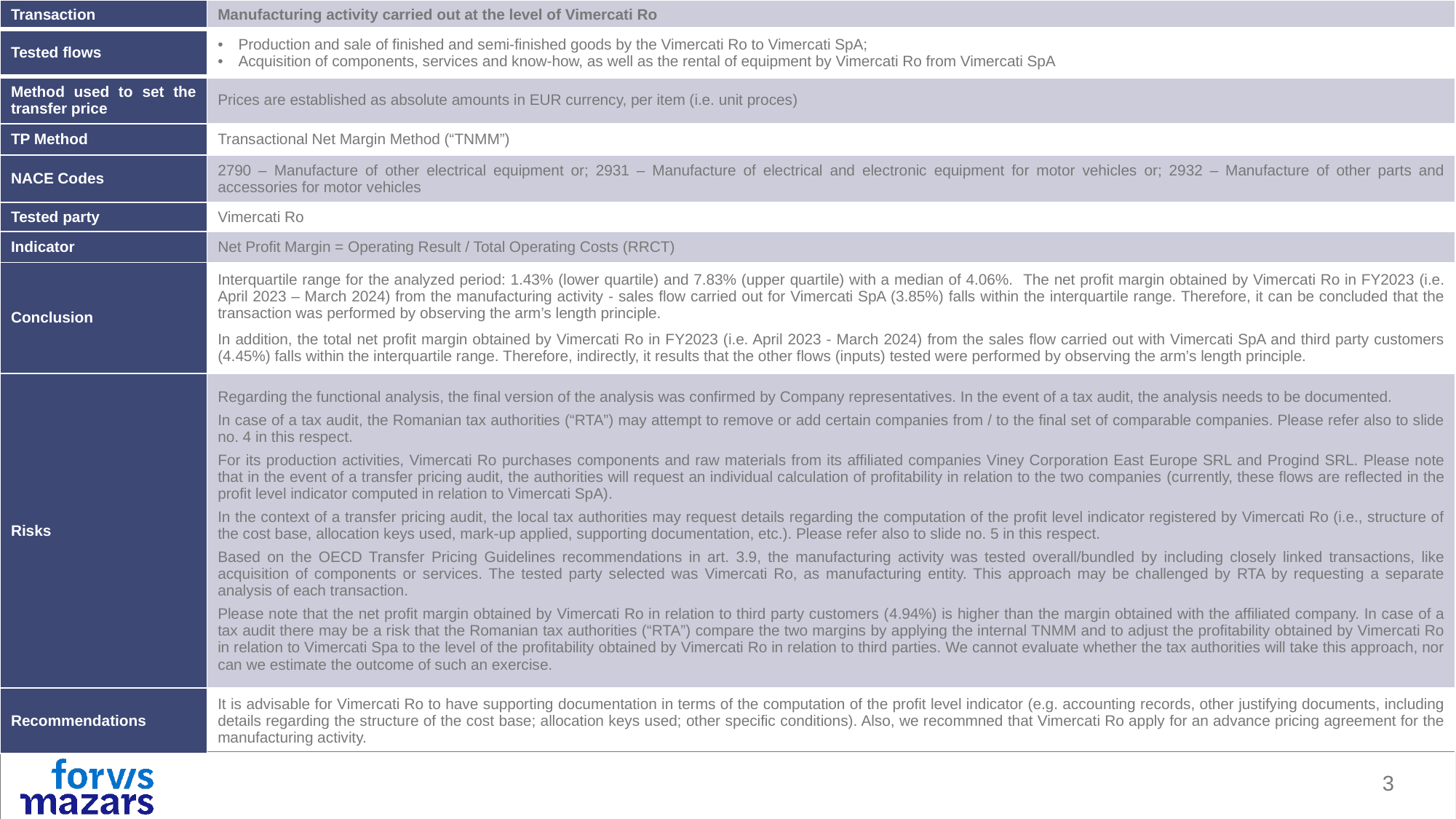

| Transaction | Manufacturing activity carried out at the level of Vimercati Ro |
| --- | --- |
| Tested flows | Production and sale of finished and semi-finished goods by the Vimercati Ro to Vimercati SpA; Acquisition of components, services and know-how, as well as the rental of equipment by Vimercati Ro from Vimercati SpA |
| Method used to set the transfer price | Prices are established as absolute amounts in EUR currency, per item (i.e. unit proces) |
| TP Method | Transactional Net Margin Method (“TNMM”) |
| NACE Codes | 2790 – Manufacture of other electrical equipment or; 2931 – Manufacture of electrical and electronic equipment for motor vehicles or; 2932 – Manufacture of other parts and accessories for motor vehicles |
| Tested party | Vimercati Ro |
| Indicator | Net Profit Margin = Operating Result / Total Operating Costs (RRCT) |
| Conclusion | Interquartile range for the analyzed period: 1.43% (lower quartile) and 7.83% (upper quartile) with a median of 4.06%. The net profit margin obtained by Vimercati Ro in FY2023 (i.e. April 2023 – March 2024) from the manufacturing activity - sales flow carried out for Vimercati SpA (3.85%) falls within the interquartile range. Therefore, it can be concluded that the transaction was performed by observing the arm’s length principle. In addition, the total net profit margin obtained by Vimercati Ro in FY2023 (i.e. April 2023 - March 2024) from the sales flow carried out with Vimercati SpA and third party customers (4.45%) falls within the interquartile range. Therefore, indirectly, it results that the other flows (inputs) tested were performed by observing the arm’s length principle. |
| Risks | Regarding the functional analysis, the final version of the analysis was confirmed by Company representatives. In the event of a tax audit, the analysis needs to be documented. In case of a tax audit, the Romanian tax authorities (“RTA”) may attempt to remove or add certain companies from / to the final set of comparable companies. Please refer also to slide no. 4 in this respect. For its production activities, Vimercati Ro purchases components and raw materials from its affiliated companies Viney Corporation East Europe SRL and Progind SRL. Please note that in the event of a transfer pricing audit, the authorities will request an individual calculation of profitability in relation to the two companies (currently, these flows are reflected in the profit level indicator computed in relation to Vimercati SpA). In the context of a transfer pricing audit, the local tax authorities may request details regarding the computation of the profit level indicator registered by Vimercati Ro (i.e., structure of the cost base, allocation keys used, mark-up applied, supporting documentation, etc.). Please refer also to slide no. 5 in this respect. Based on the OECD Transfer Pricing Guidelines recommendations in art. 3.9, the manufacturing activity was tested overall/bundled by including closely linked transactions, like acquisition of components or services. The tested party selected was Vimercati Ro, as manufacturing entity. This approach may be challenged by RTA by requesting a separate analysis of each transaction. Please note that the net profit margin obtained by Vimercati Ro in relation to third party customers (4.94%) is higher than the margin obtained with the affiliated company. In case of a tax audit there may be a risk that the Romanian tax authorities (“RTA”) compare the two margins by applying the internal TNMM and to adjust the profitability obtained by Vimercati Ro in relation to Vimercati Spa to the level of the profitability obtained by Vimercati Ro in relation to third parties. We cannot evaluate whether the tax authorities will take this approach, nor can we estimate the outcome of such an exercise. |
| Recommendations | It is advisable for Vimercati Ro to have supporting documentation in terms of the computation of the profit level indicator (e.g. accounting records, other justifying documents, including details regarding the structure of the cost base; allocation keys used; other specific conditions). Also, we recommned that Vimercati Ro apply for an advance pricing agreement for the manufacturing activity. |
3